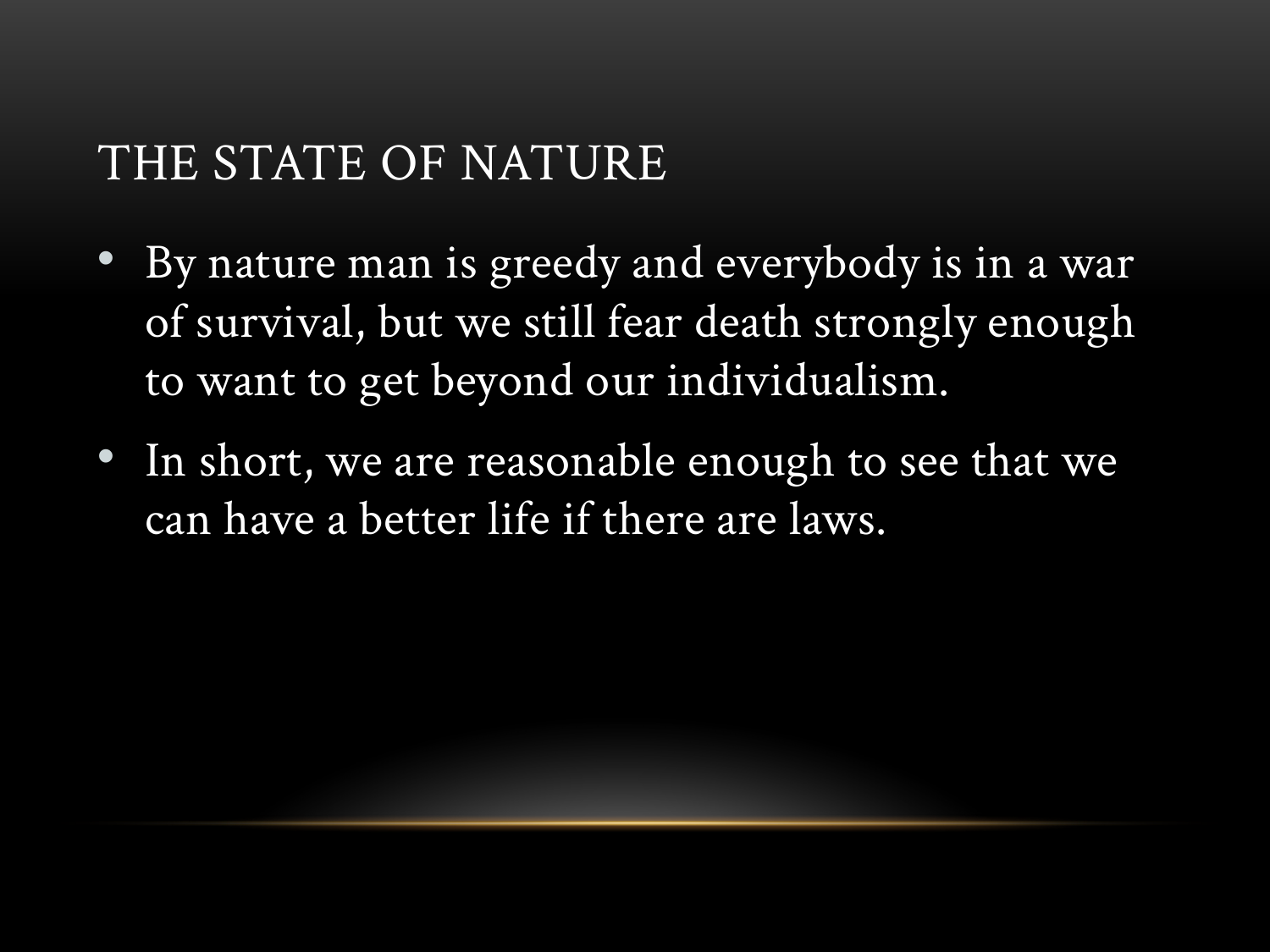

# The state of nature
By nature man is greedy and everybody is in a war of survival, but we still fear death strongly enough to want to get beyond our individualism.
In short, we are reasonable enough to see that we can have a better life if there are laws.